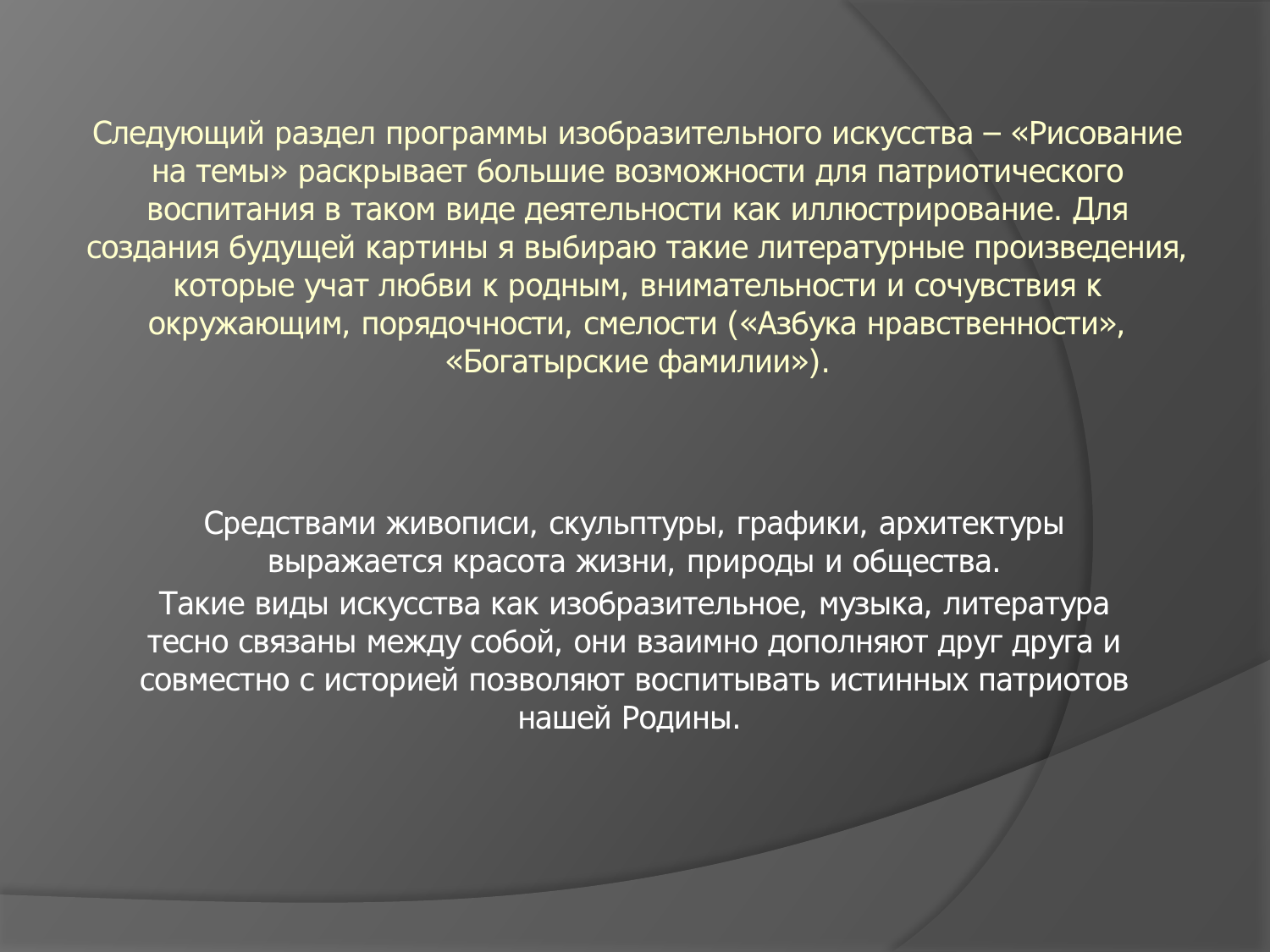

Следующий раздел программы изобразительного искусства – «Рисование на темы» раскрывает большие возможности для патриотического воспитания в таком виде деятельности как иллюстрирование. Для создания будущей картины я выбираю такие литературные произведения, которые учат любви к родным, внимательности и сочувствия к окружающим, порядочности, смелости («Азбука нравственности», «Богатырские фамилии»).
Средствами живописи, скульптуры, графики, архитектуры выражается красота жизни, природы и общества.
Такие виды искусства как изобразительное, музыка, литература тесно связаны между собой, они взаимно дополняют друг друга и совместно с историей позволяют воспитывать истинных патриотов нашей Родины.